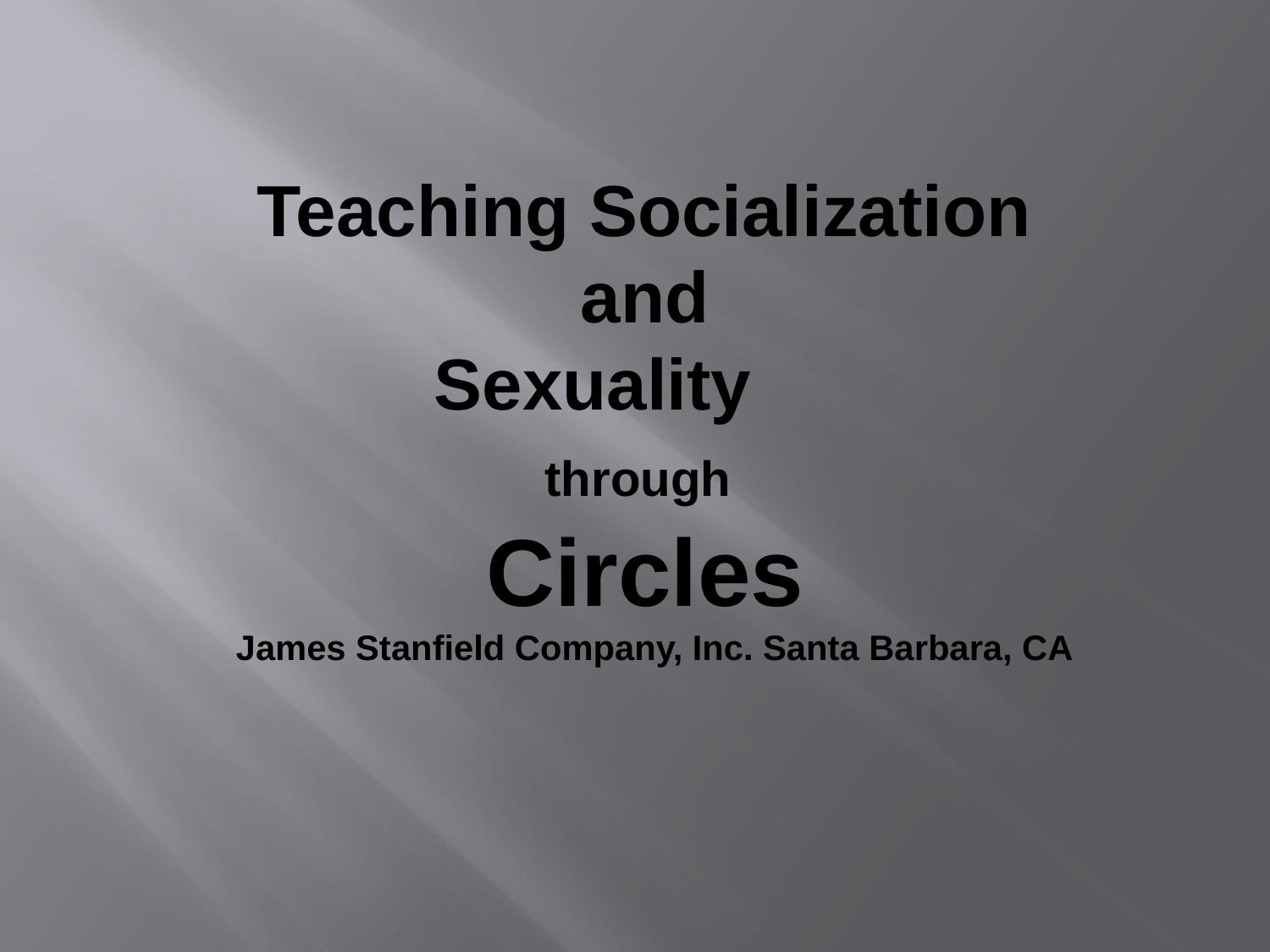

Teaching Socialization
and
			Sexuality
through
Circles
James Stanfield Company, Inc. Santa Barbara, CA